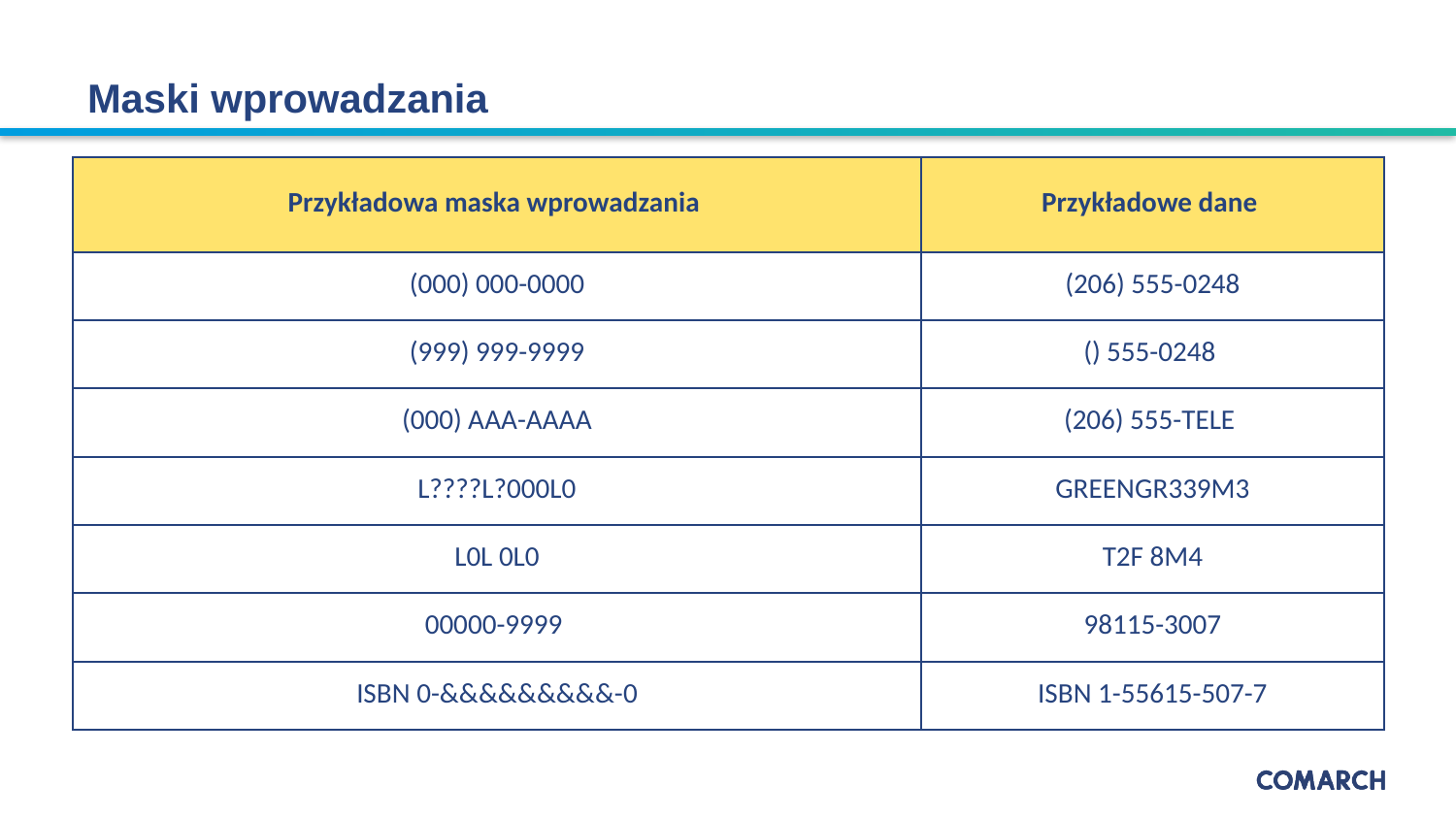

# Maski wprowadzania
| Przykładowa maska wprowadzania | Przykładowe dane |
| --- | --- |
| (000) 000-0000 | (206) 555-0248 |
| (999) 999-9999 | () 555-0248 |
| (000) AAA-AAAA | (206) 555-TELE |
| L????L?000L0 | GREENGR339M3 |
| L0L 0L0 | T2F 8M4 |
| 00000-9999 | 98115-3007 |
| ISBN 0-&&&&&&&&&-0 | ISBN 1-55615-507-7 |